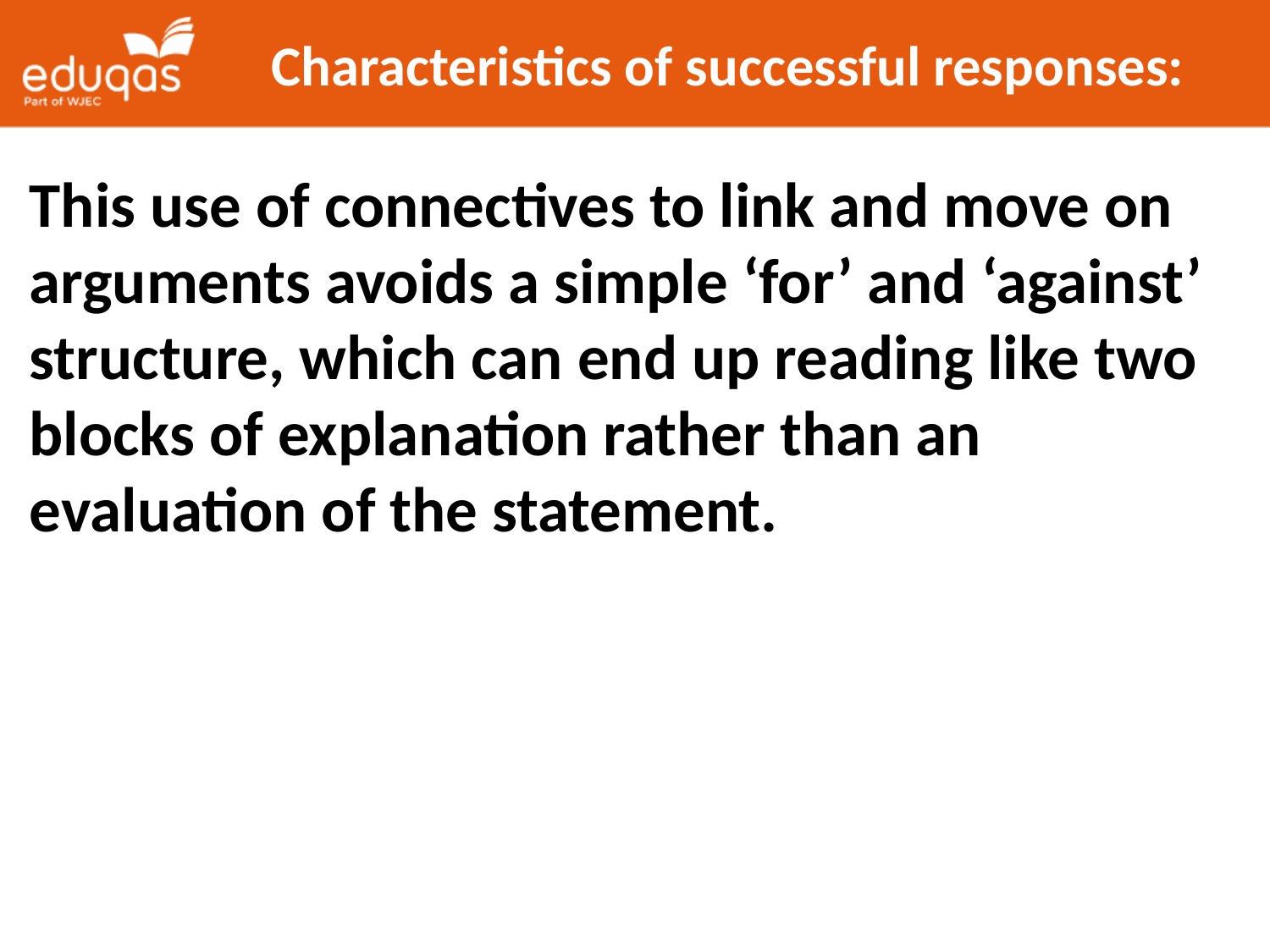

# Characteristics of successful responses:
This use of connectives to link and move on arguments avoids a simple ‘for’ and ‘against’ structure, which can end up reading like two blocks of explanation rather than an evaluation of the statement.